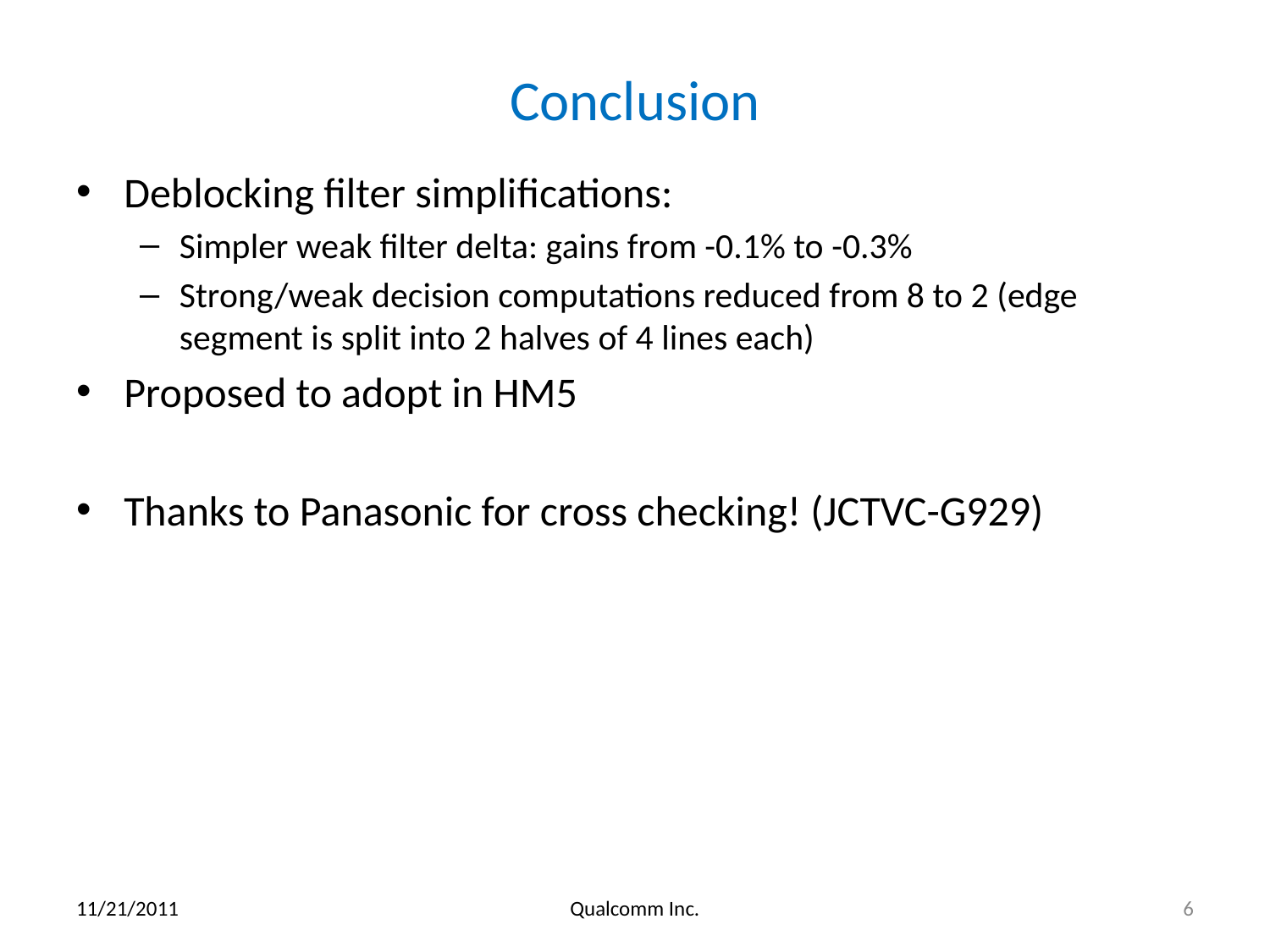

# Conclusion
Deblocking filter simplifications:
Simpler weak filter delta: gains from -0.1% to -0.3%
Strong/weak decision computations reduced from 8 to 2 (edge segment is split into 2 halves of 4 lines each)
Proposed to adopt in HM5

Thanks to Panasonic for cross checking! (JCTVC-G929)
11/21/2011
Qualcomm Inc.
6